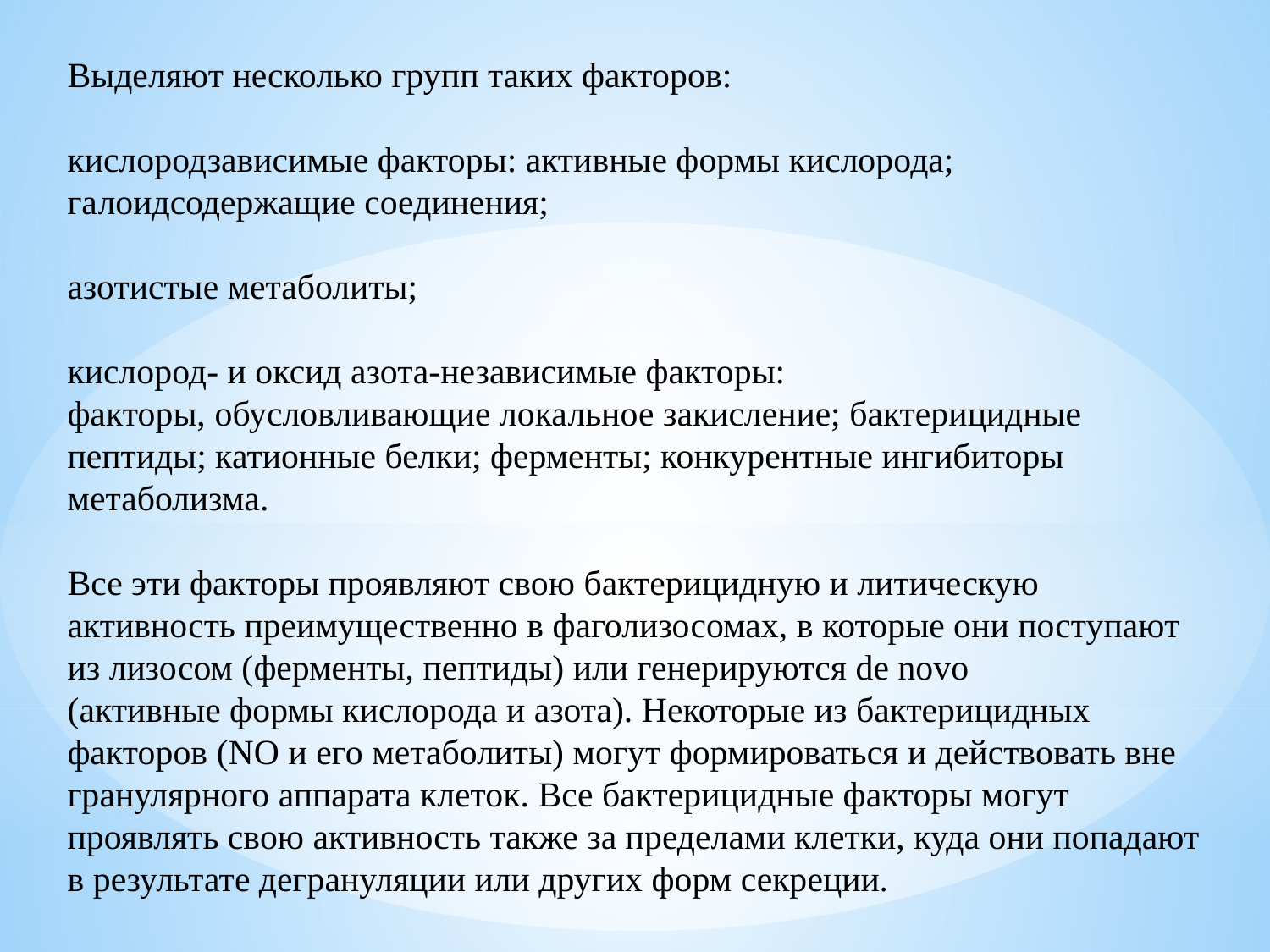

Выделяют несколько групп таких факторов:

кислородзависимые факторы: активные формы кислорода; галоидсодержащие соединения;

азотистые метаболиты;

кислород- и оксид азота-независимые факторы:
факторы, обусловливающие локальное закисление; бактерицидные пептиды; катионные белки; ферменты; конкурентные ингибиторы метаболизма.

Все эти факторы проявляют свою бактерицидную и литическую активность преимущественно в фаголизосомах, в которые они поступают из лизосом (ферменты, пептиды) или генерируются de novo
(активные формы кислорода и азота). Некоторые из бактерицидных факторов (NO и его метаболиты) могут формироваться и действовать вне гранулярного аппарата клеток. Все бактерицидные факторы могут проявлять свою активность также за пределами клетки, куда они попадают в результате дегрануляции или других форм секреции.